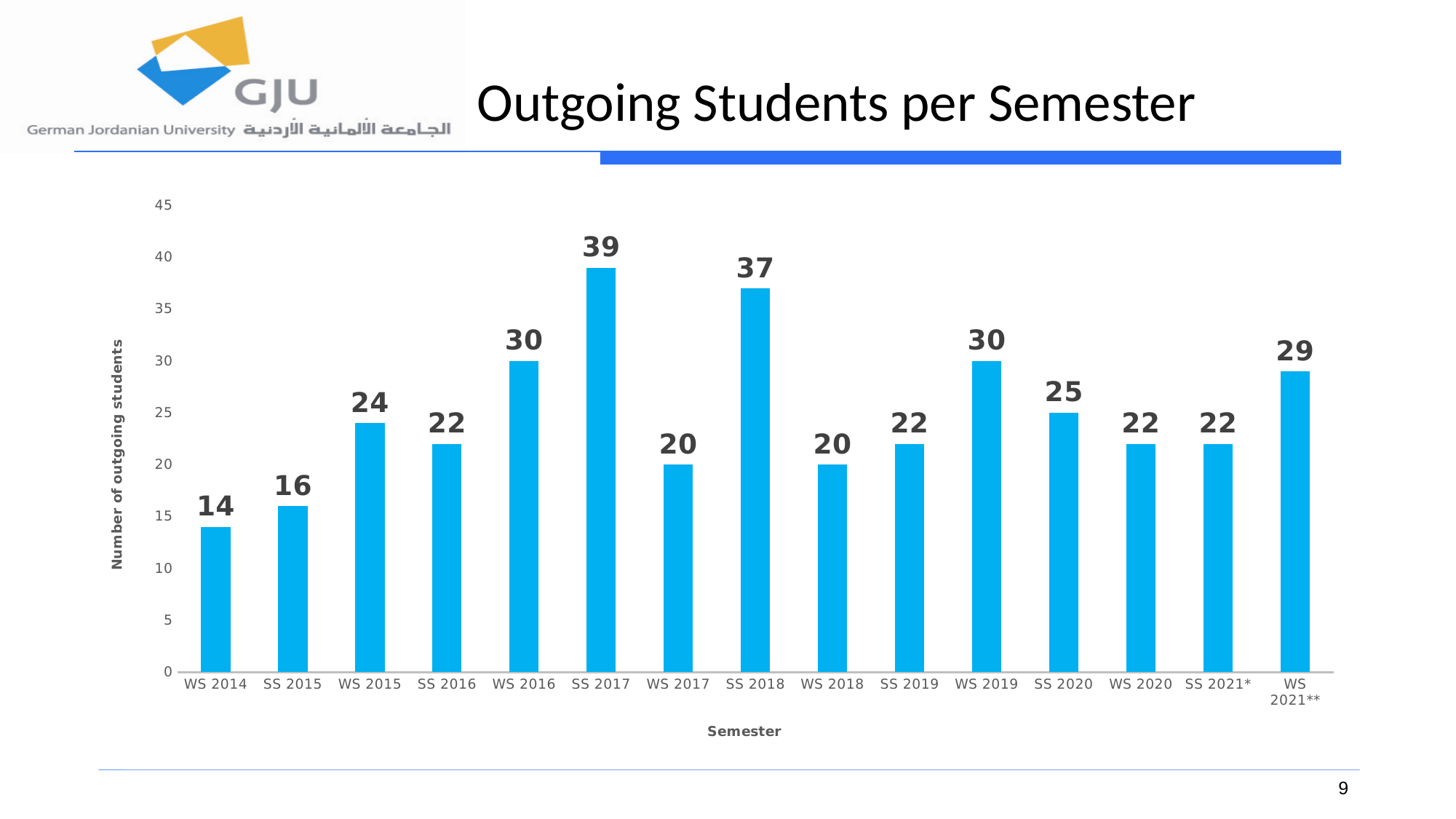

# Outgoing Students per Semester

### Chart

| Category |  |
|---|---|
| WS 2014 | 14.0 |
| SS 2015 | 16.0 |
| WS 2015 | 24.0 |
| SS 2016 | 22.0 |
| WS 2016 | 30.0 |
| SS 2017 | 39.0 |
| WS 2017 | 20.0 |
| SS 2018 | 37.0 |
| WS 2018 | 20.0 |
| SS 2019 | 22.0 |
| WS 2019 | 30.0 |
| SS 2020 | 25.0 |
| WS 2020 | 22.0 |
| SS 2021* | 22.0 |
| WS 2021** | 29.0 |
9